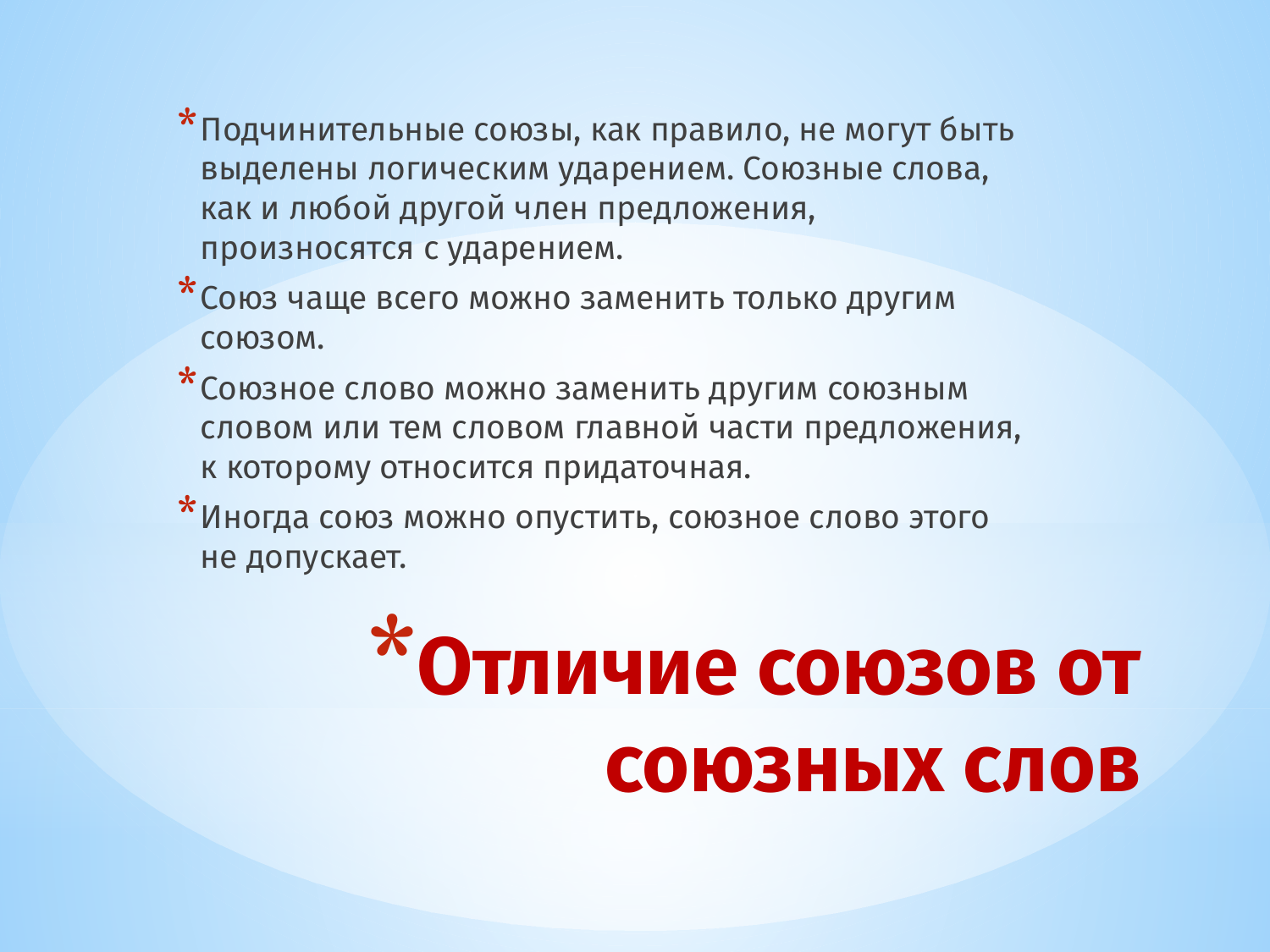

Подчинительные союзы, как правило, не могут быть выделены логическим ударением. Союзные слова, как и любой другой член предложения, произносятся с ударением.
Союз чаще всего можно заменить только другим союзом.
Союзное слово можно заменить другим союзным словом или тем словом главной части предложения, к которому относится придаточная.
Иногда союз можно опустить, союзное слово этого не допускает.
# Отличие союзов от союзных слов